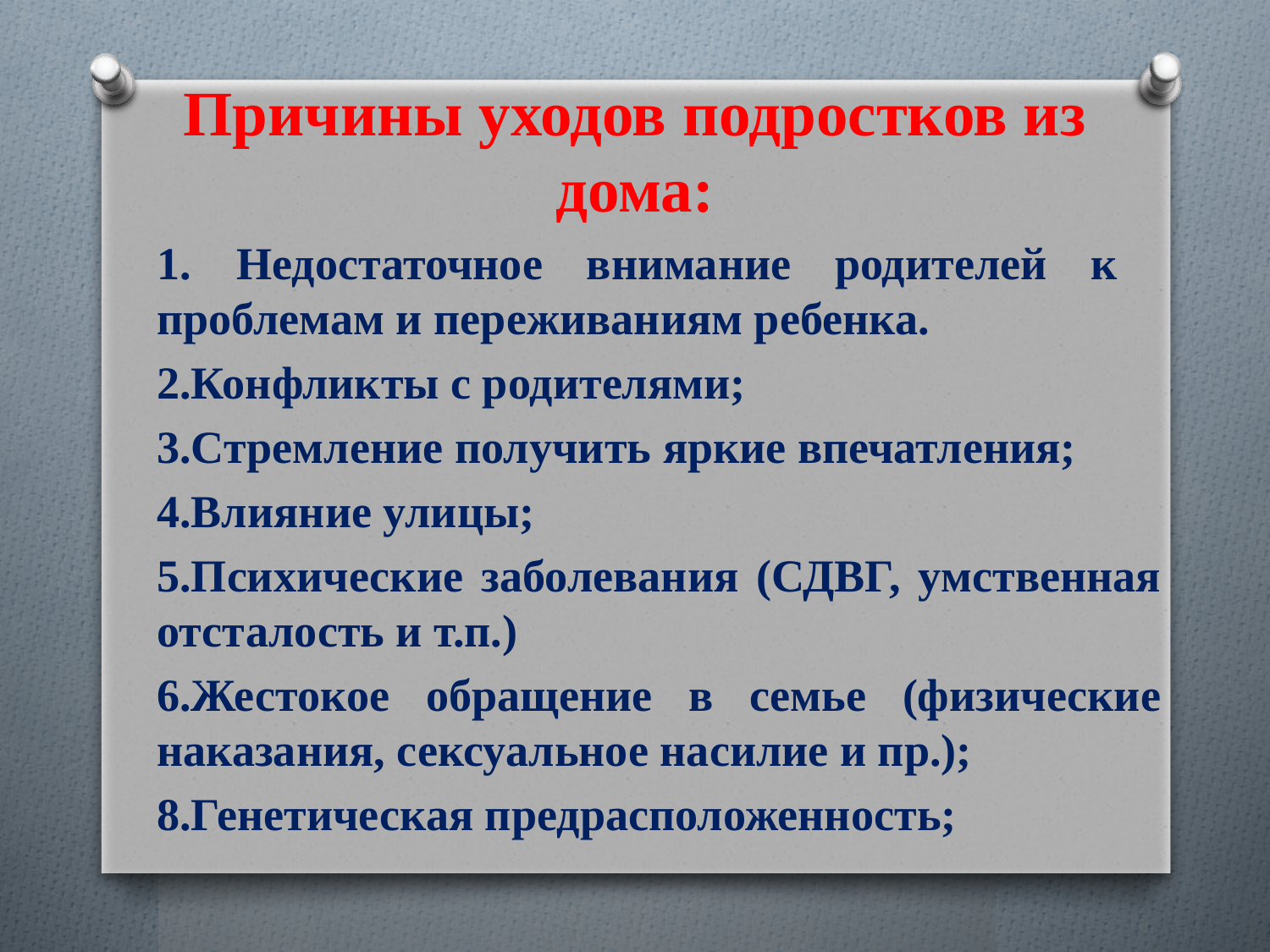

Причины уходов подростков из дома:
1. Недостаточное внимание родителей к  проблемам и переживаниям ребенка.
2.Конфликты с родителями;
3.Стремление получить яркие впечатления;
4.Влияние улицы;
5.Психические заболевания (СДВГ, умственная отсталость и т.п.)
6.Жестокое обращение в семье (физические наказания, сексуальное насилие и пр.);
8.Генетическая предрасположенность;